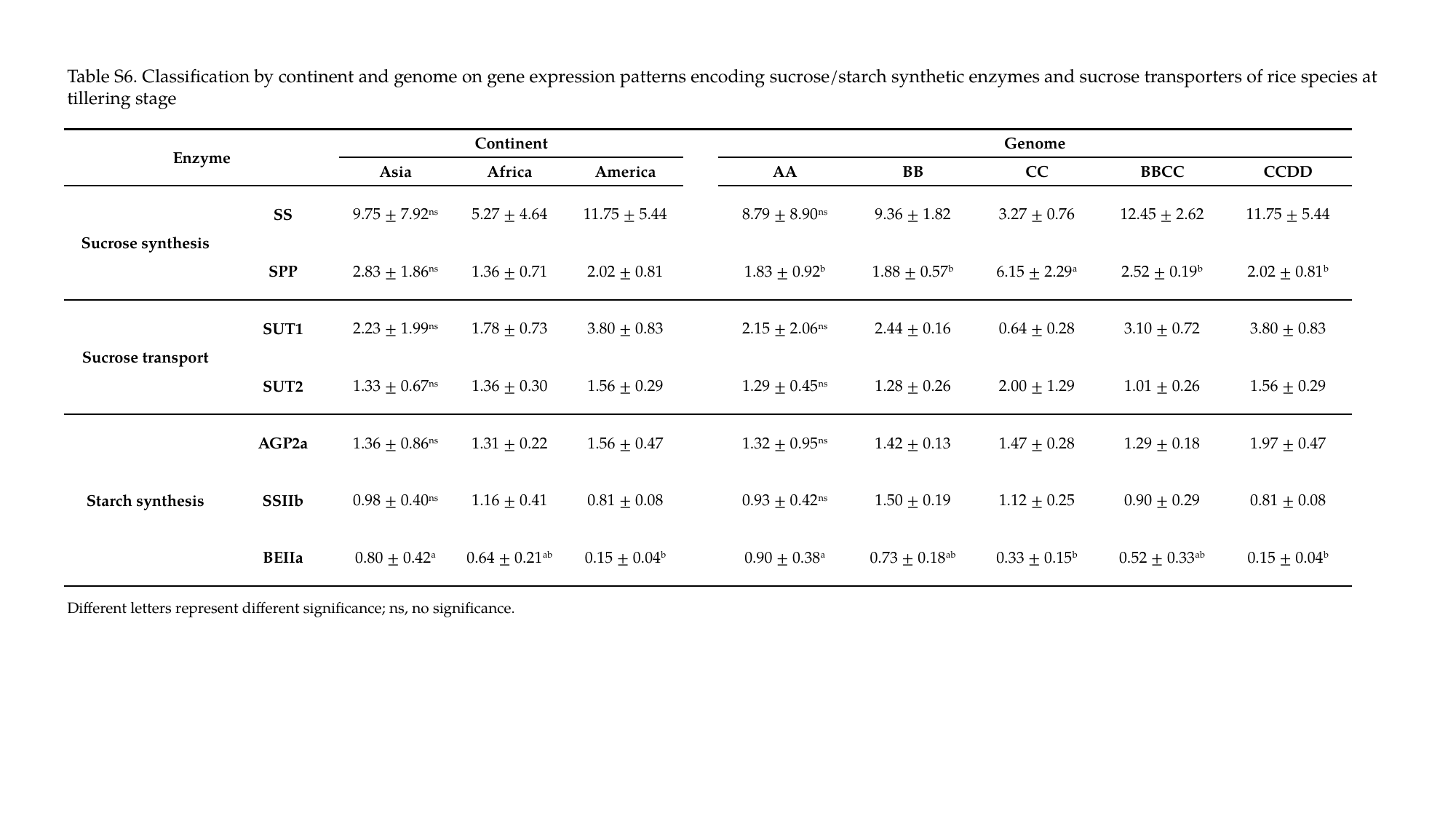

Table S6. Classification by continent and genome on gene expression patterns encoding sucrose/starch synthetic enzymes and sucrose transporters of rice species at tillering stage
| Enzyme |  | Continent |  |  |  | Genome |  |  |  |  |
| --- | --- | --- | --- | --- | --- | --- | --- | --- | --- | --- |
|  |  | Asia | Africa | America |  | AA | BB | CC | BBCC | CCDD |
| Sucrose synthesis | SS | 9.75 ± 7.92ns | 5.27 ± 4.64 | 11.75 ± 5.44 |  | 8.79 ± 8.90ns | 9.36 ± 1.82 | 3.27 ± 0.76 | 12.45 ± 2.62 | 11.75 ± 5.44 |
|  | SPP | 2.83 ± 1.86ns | 1.36 ± 0.71 | 2.02 ± 0.81 |  | 1.83 ± 0.92b | 1.88 ± 0.57b | 6.15 ± 2.29a | 2.52 ± 0.19b | 2.02 ± 0.81b |
| Sucrose transport | SUT1 | 2.23 ± 1.99ns | 1.78 ± 0.73 | 3.80 ± 0.83 |  | 2.15 ± 2.06ns | 2.44 ± 0.16 | 0.64 ± 0.28 | 3.10 ± 0.72 | 3.80 ± 0.83 |
|  | SUT2 | 1.33 ± 0.67ns | 1.36 ± 0.30 | 1.56 ± 0.29 |  | 1.29 ± 0.45ns | 1.28 ± 0.26 | 2.00 ± 1.29 | 1.01 ± 0.26 | 1.56 ± 0.29 |
| Starch synthesis | AGP2a | 1.36 ± 0.86ns | 1.31 ± 0.22 | 1.56 ± 0.47 |  | 1.32 ± 0.95ns | 1.42 ± 0.13 | 1.47 ± 0.28 | 1.29 ± 0.18 | 1.97 ± 0.47 |
|  | SSIIb | 0.98 ± 0.40ns | 1.16 ± 0.41 | 0.81 ± 0.08 |  | 0.93 ± 0.42ns | 1.50 ± 0.19 | 1.12 ± 0.25 | 0.90 ± 0.29 | 0.81 ± 0.08 |
|  | BEIIa | 0.80 ± 0.42a | 0.64 ± 0.21ab | 0.15 ± 0.04b |  | 0.90 ± 0.38a | 0.73 ± 0.18ab | 0.33 ± 0.15b | 0.52 ± 0.33ab | 0.15 ± 0.04b |
Different letters represent different significance; ns, no significance.